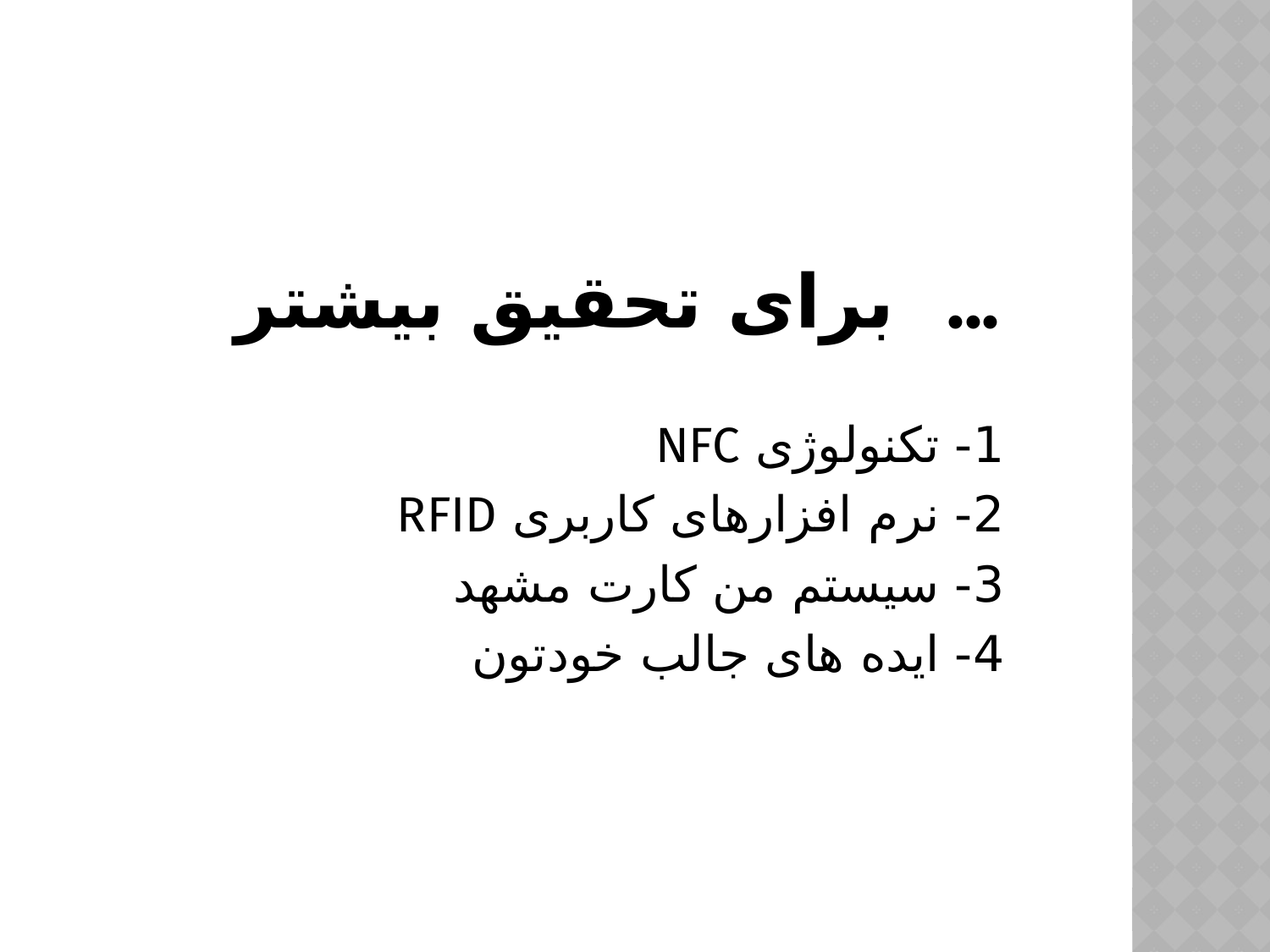

# برای تحقیق بیشتر  ...
1- تکنولوژی NFC
2- نرم افزارهای کاربری RFID
3- سیستم من کارت مشهد
4- ایده های جالب خودتون